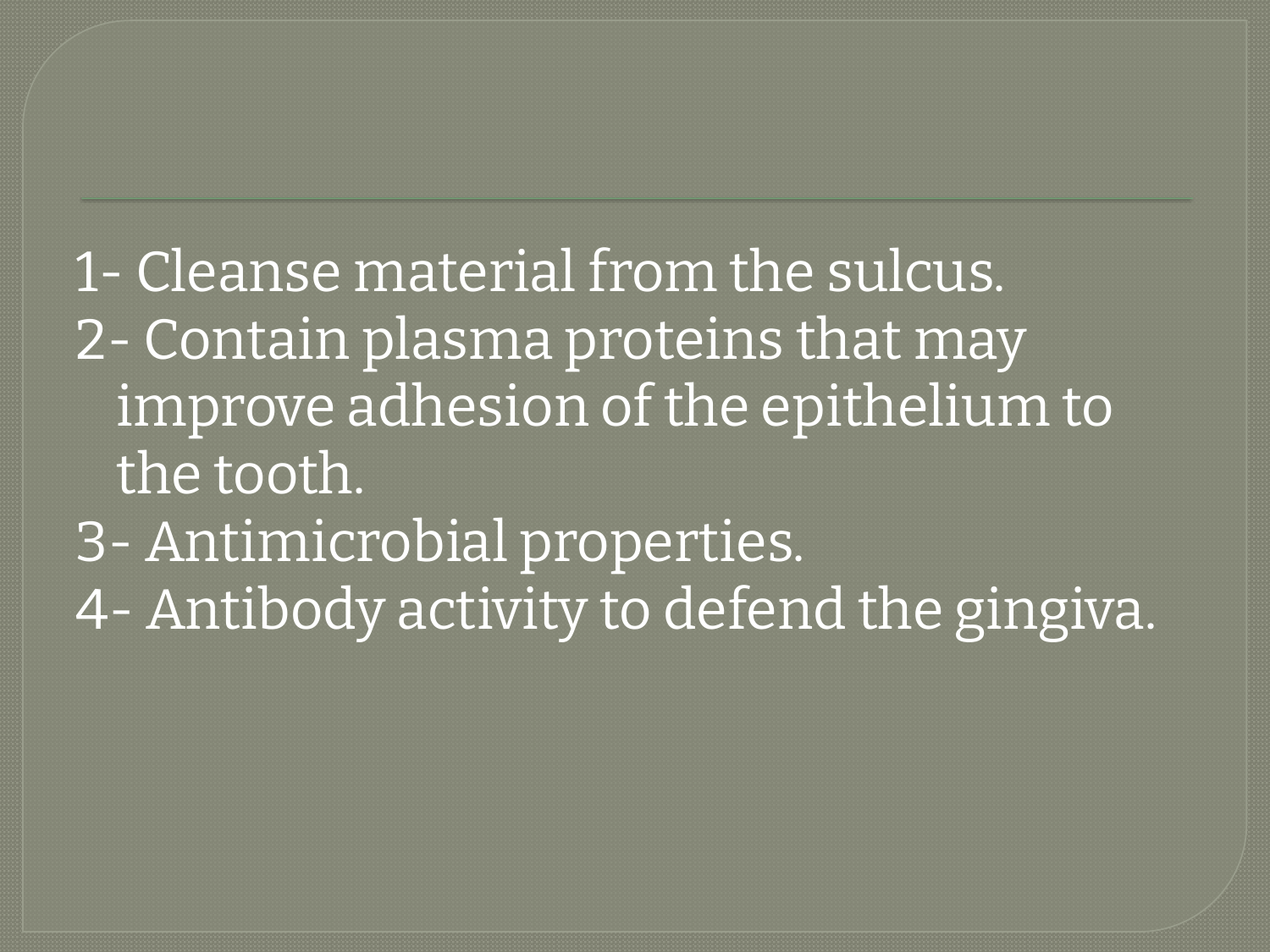

#
1- Cleanse material from the sulcus.
2- Contain plasma proteins that may improve adhesion of the epithelium to the tooth.
3- Antimicrobial properties.
4- Antibody activity to defend the gingiva.